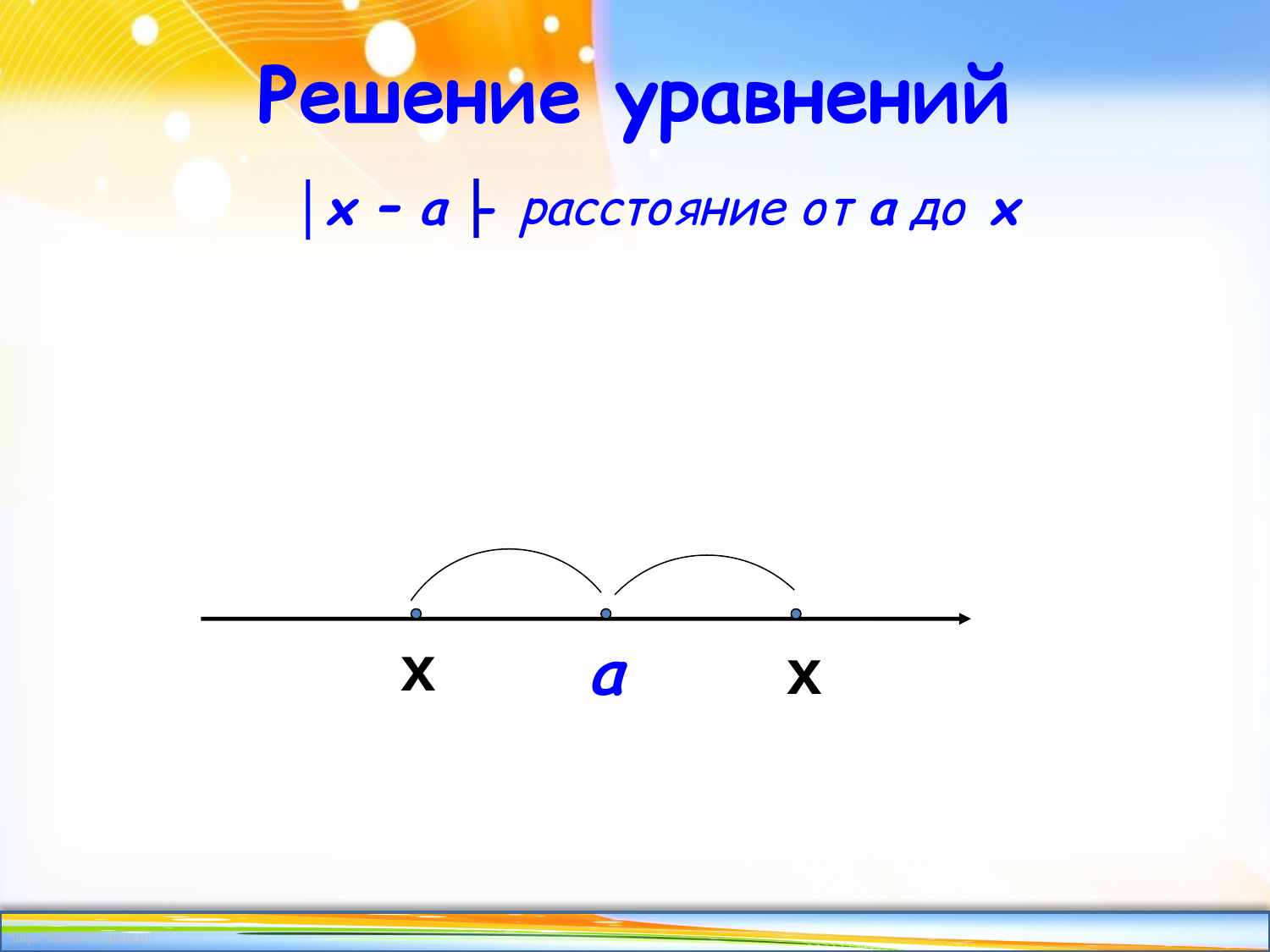

# Решение уравнений
│х – а - расстояние от а до х

 х

х
а